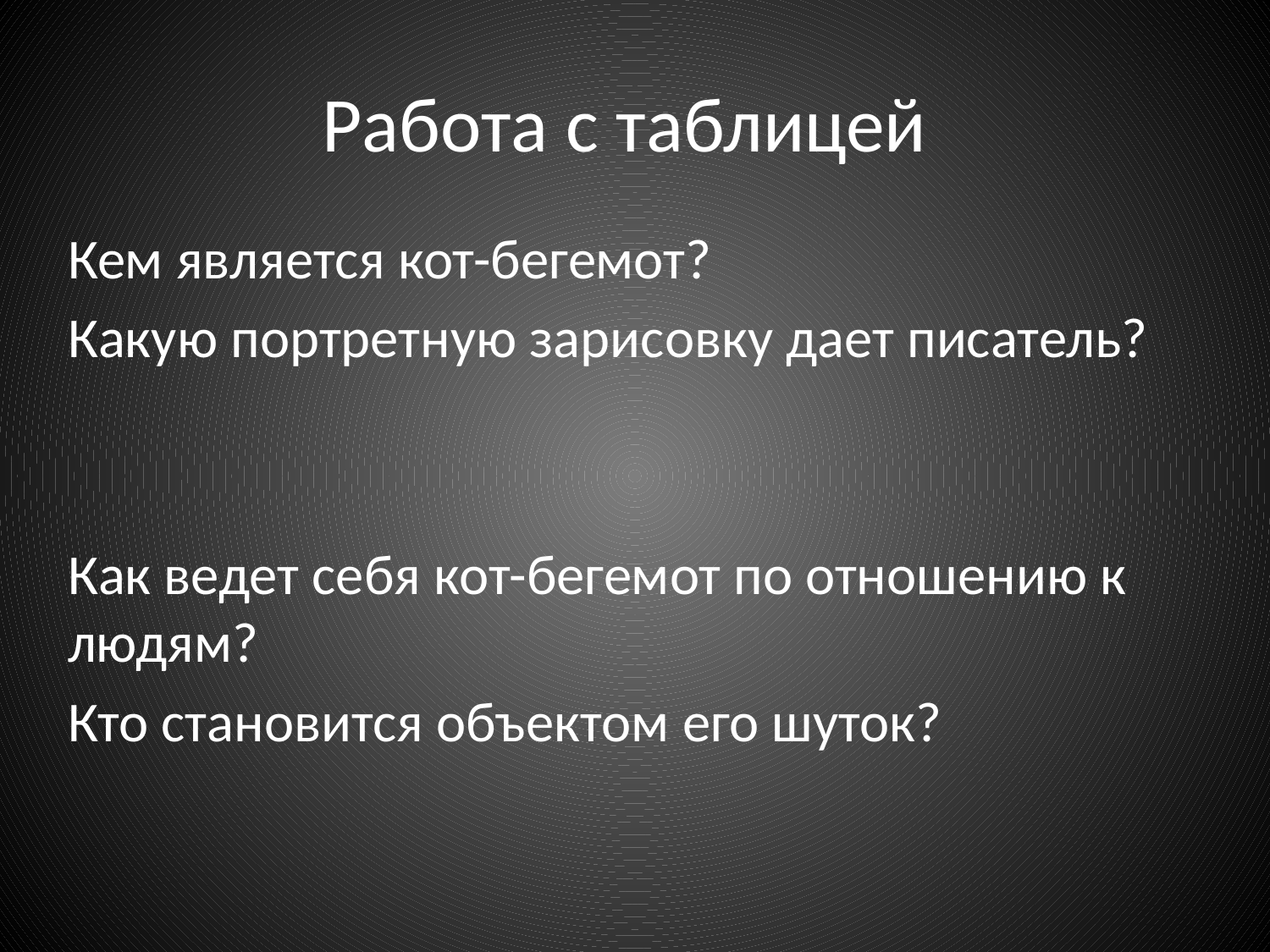

# Работа с таблицей
Кем является кот-бегемот?
Какую портретную зарисовку дает писатель?

Как ведет себя кот-бегемот по отношению к людям?
Кто становится объектом его шуток?